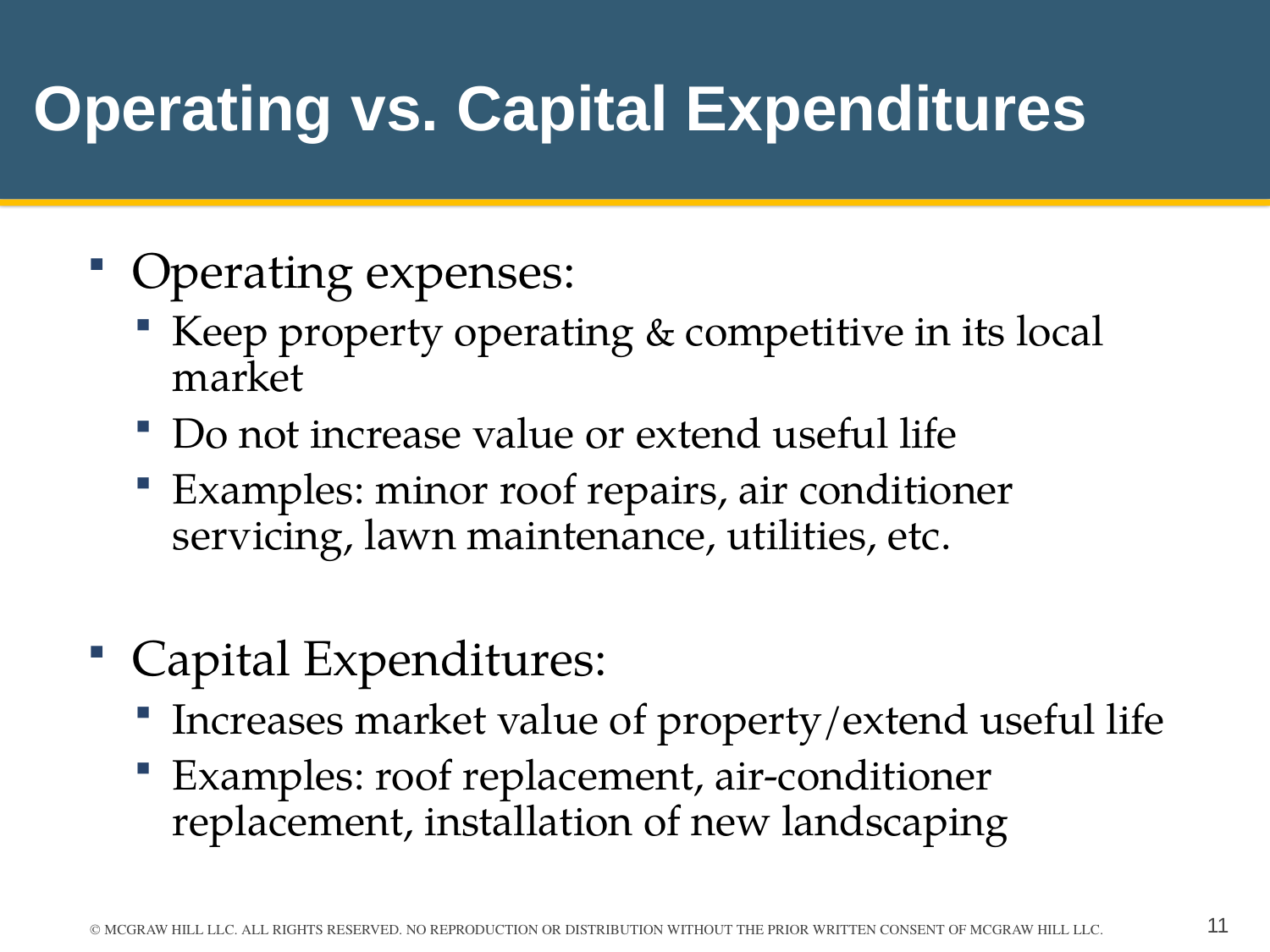

# Operating vs. Capital Expenditures
Operating expenses:
Keep property operating & competitive in its local market
Do not increase value or extend useful life
Examples: minor roof repairs, air conditioner servicing, lawn maintenance, utilities, etc.

Capital Expenditures:
Increases market value of property/extend useful life
Examples: roof replacement, air-conditioner replacement, installation of new landscaping
© MCGRAW HILL LLC. ALL RIGHTS RESERVED. NO REPRODUCTION OR DISTRIBUTION WITHOUT THE PRIOR WRITTEN CONSENT OF MCGRAW HILL LLC.
11